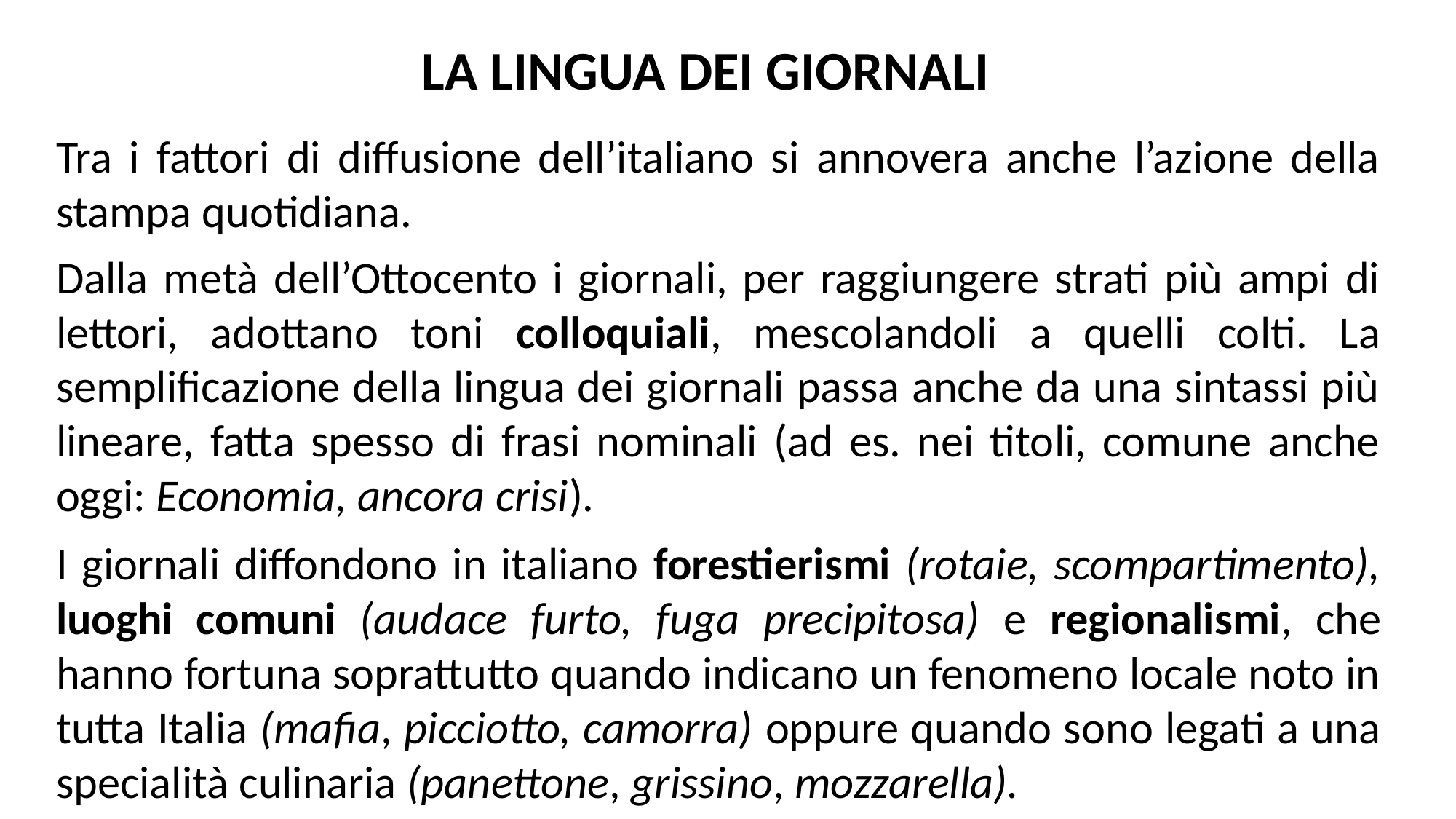

LA LINGUA DEI GIORNALI
Tra i fattori di diffusione dell’italiano si annovera anche l’azione della stampa quotidiana.
Dalla metà dell’Ottocento i giornali, per raggiungere strati più ampi di lettori, adottano toni colloquiali, mescolandoli a quelli colti. La semplificazione della lingua dei giornali passa anche da una sintassi più lineare, fatta spesso di frasi nominali (ad es. nei titoli, comune anche oggi: Economia, ancora crisi).
I giornali diffondono in italiano forestierismi (rotaie, scompartimento), luoghi comuni (audace furto, fuga precipitosa) e regionalismi, che hanno fortuna soprattutto quando indicano un fenomeno locale noto in tutta Italia (mafia, picciotto, camorra) oppure quando sono legati a una specialità culinaria (panettone, grissino, mozzarella).